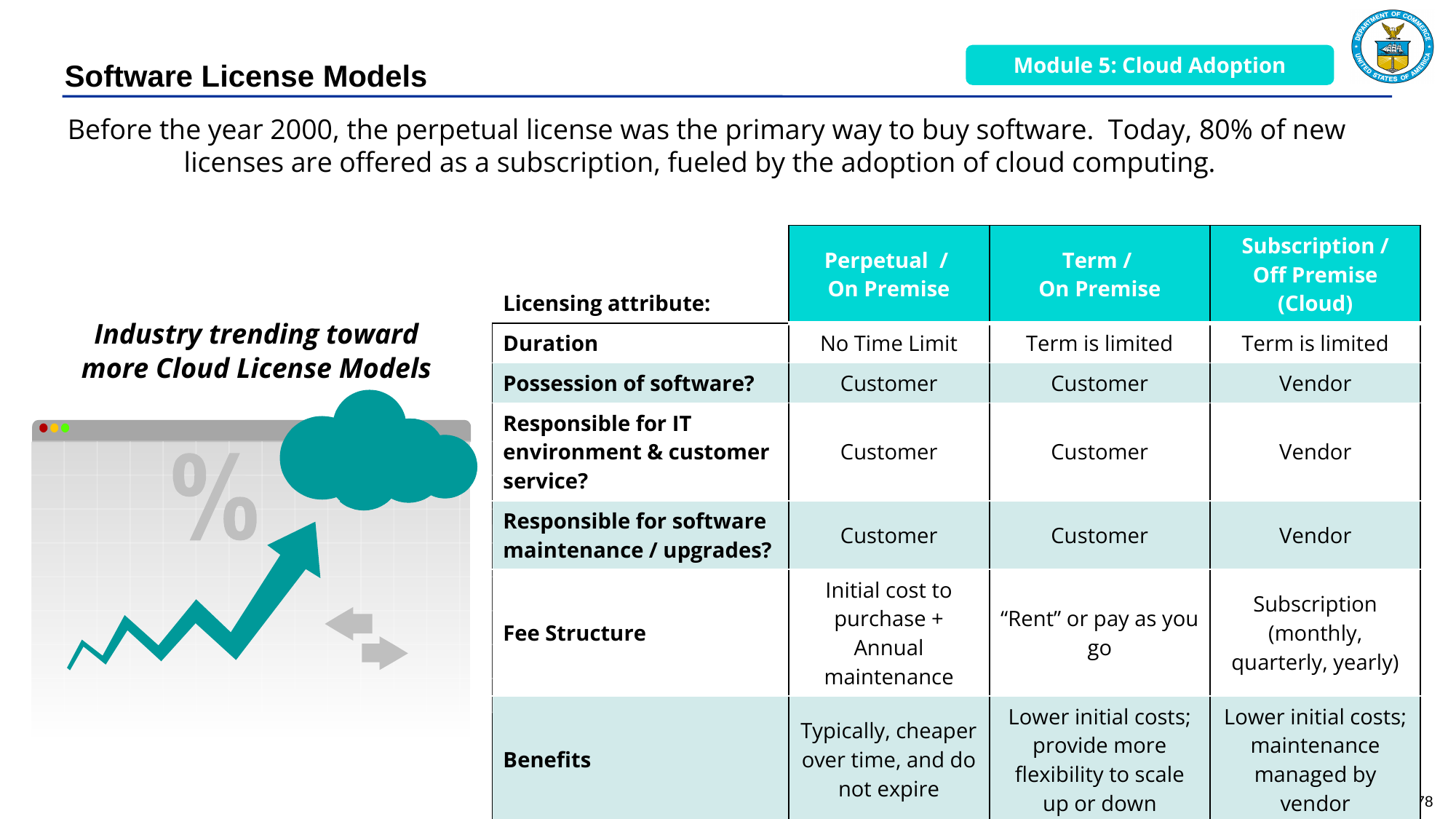

Module 5: Cloud Adoption
# Software License Models
Before the year 2000, the perpetual license was the primary way to buy software.  Today, 80% of new licenses are offered as a subscription, fueled by the adoption of cloud computing.
| Licensing attribute: | Perpetual  /  On Premise | Term /  On Premise | Subscription / Off Premise (Cloud) |
| --- | --- | --- | --- |
| Duration | No Time Limit | Term is limited | Term is limited |
| Possession of software? | Customer | Customer | Vendor |
| Responsible for IT environment & customer service? | Customer | Customer | Vendor |
| Responsible for software maintenance / upgrades? | Customer | Customer | Vendor |
| Fee Structure | Initial cost to purchase + Annual maintenance | “Rent” or pay as you go | Subscription (monthly, quarterly, yearly) |
| Benefits | Typically, cheaper over time, and do not expire | Lower initial costs; provide more flexibility to scale up or down | Lower initial costs; maintenance managed by vendor |
Industry trending toward more Cloud License Models